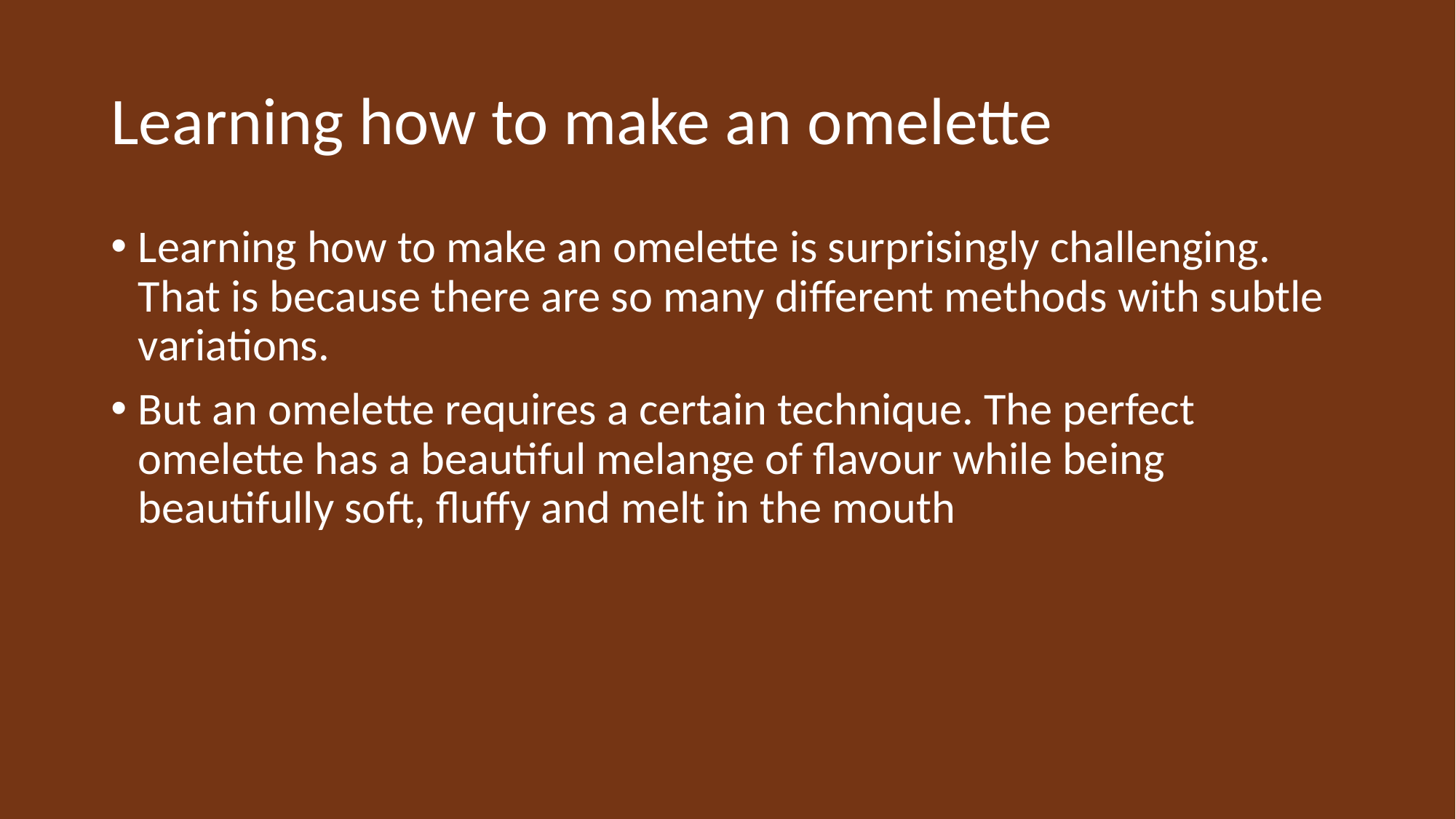

# Learning how to make an omelette
Learning how to make an omelette is surprisingly challenging. That is because there are so many different methods with subtle variations.
But an omelette requires a certain technique. The perfect omelette has a beautiful melange of flavour while being beautifully soft, fluffy and melt in the mouth